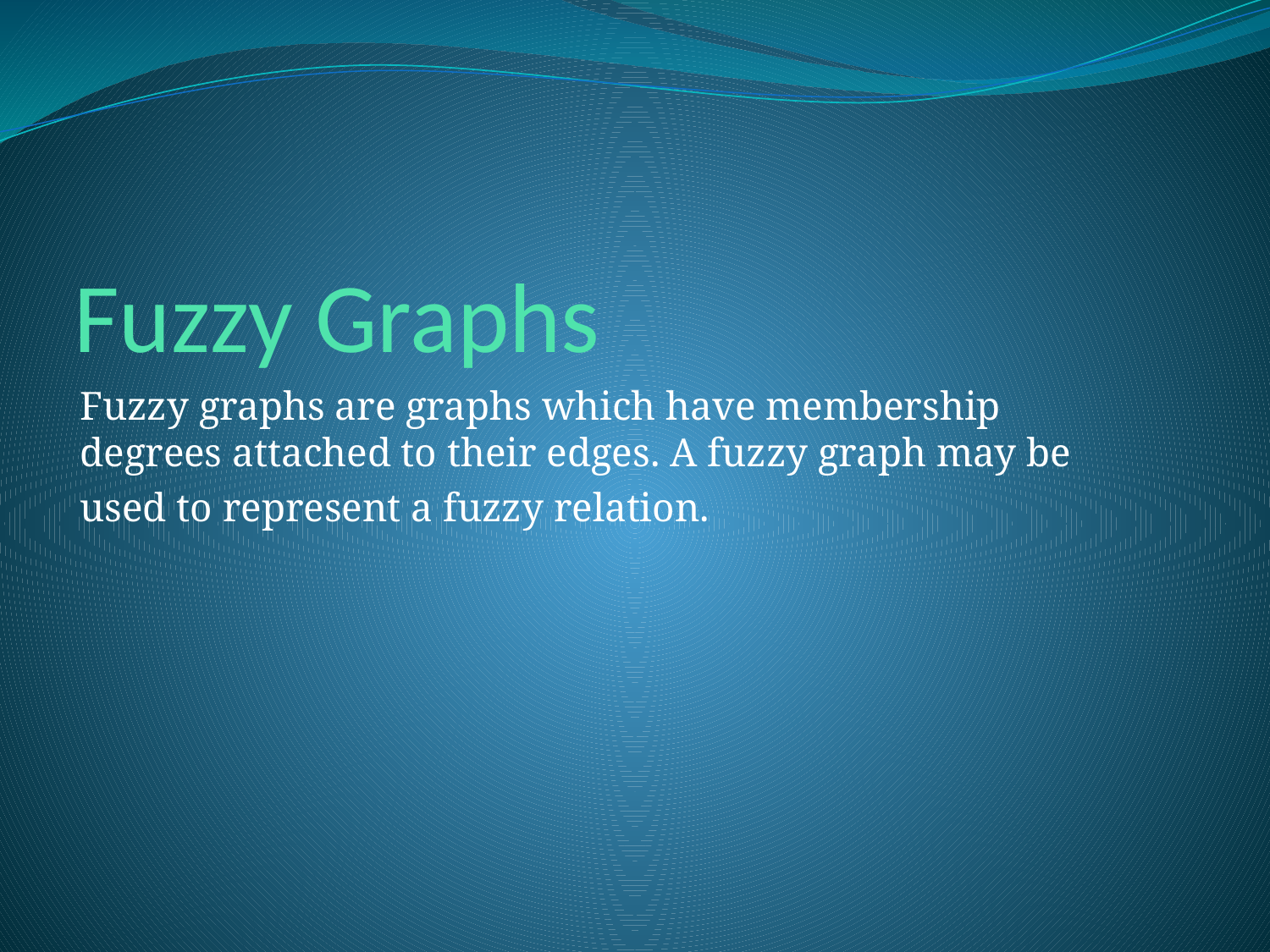

# Fuzzy Graphs
Fuzzy graphs are graphs which have membership degrees attached to their edges. A fuzzy graph may be
used to represent a fuzzy relation.